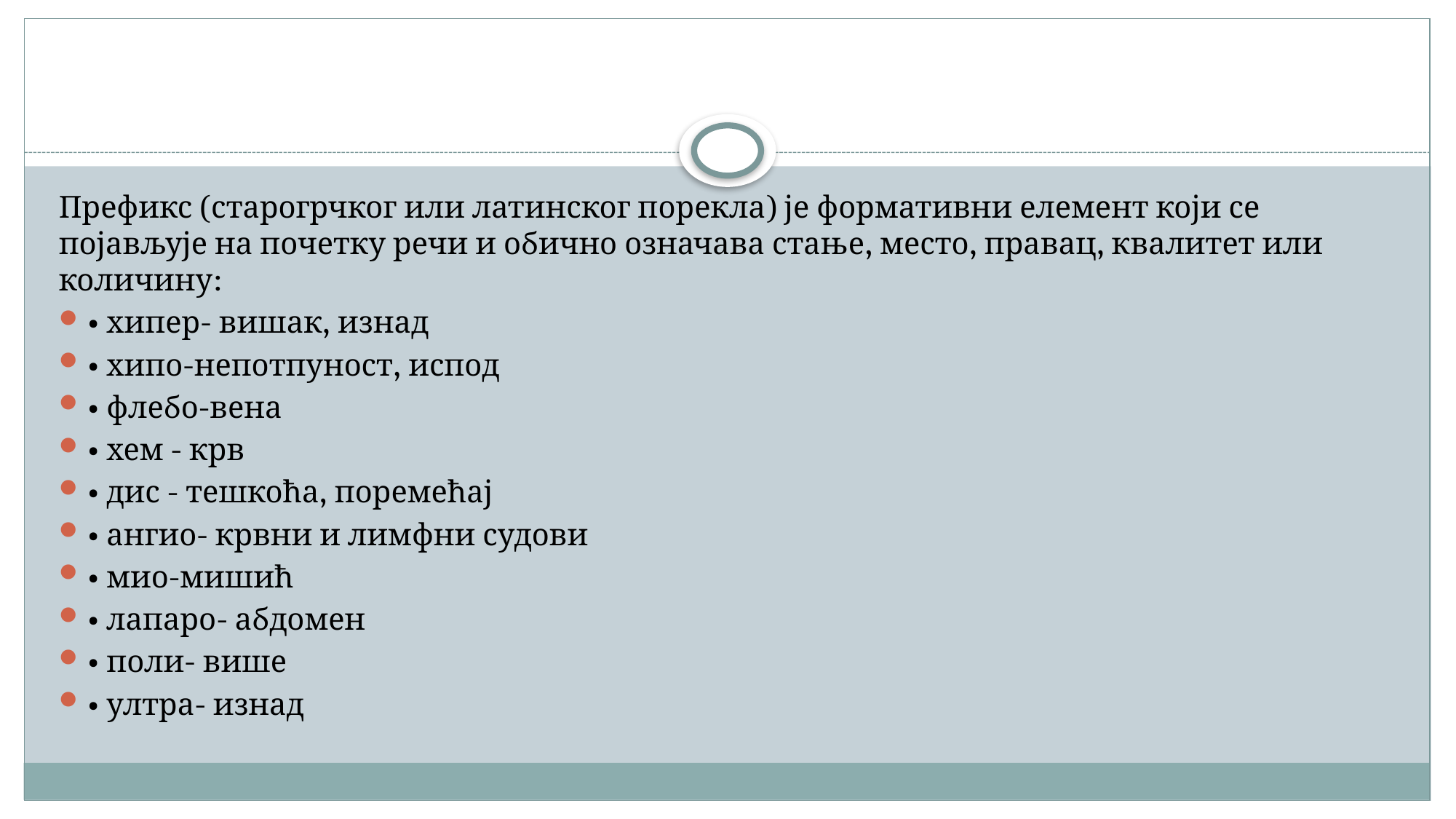

#
Префикс (старогрчког или латинског порекла) је формативни елемент који се појављује на почетку речи и обично означава стање, место, правац, квалитет или количину:
• хипер- вишак, изнад
• хипо-непотпуност, испод
• флебо-вена
• хем - крв
• дис - тешкоћа, поремећај
• ангио- крвни и лимфни судови
• мио-мишић
• лапаро- абдомен
• поли- више
• ултра- изнад